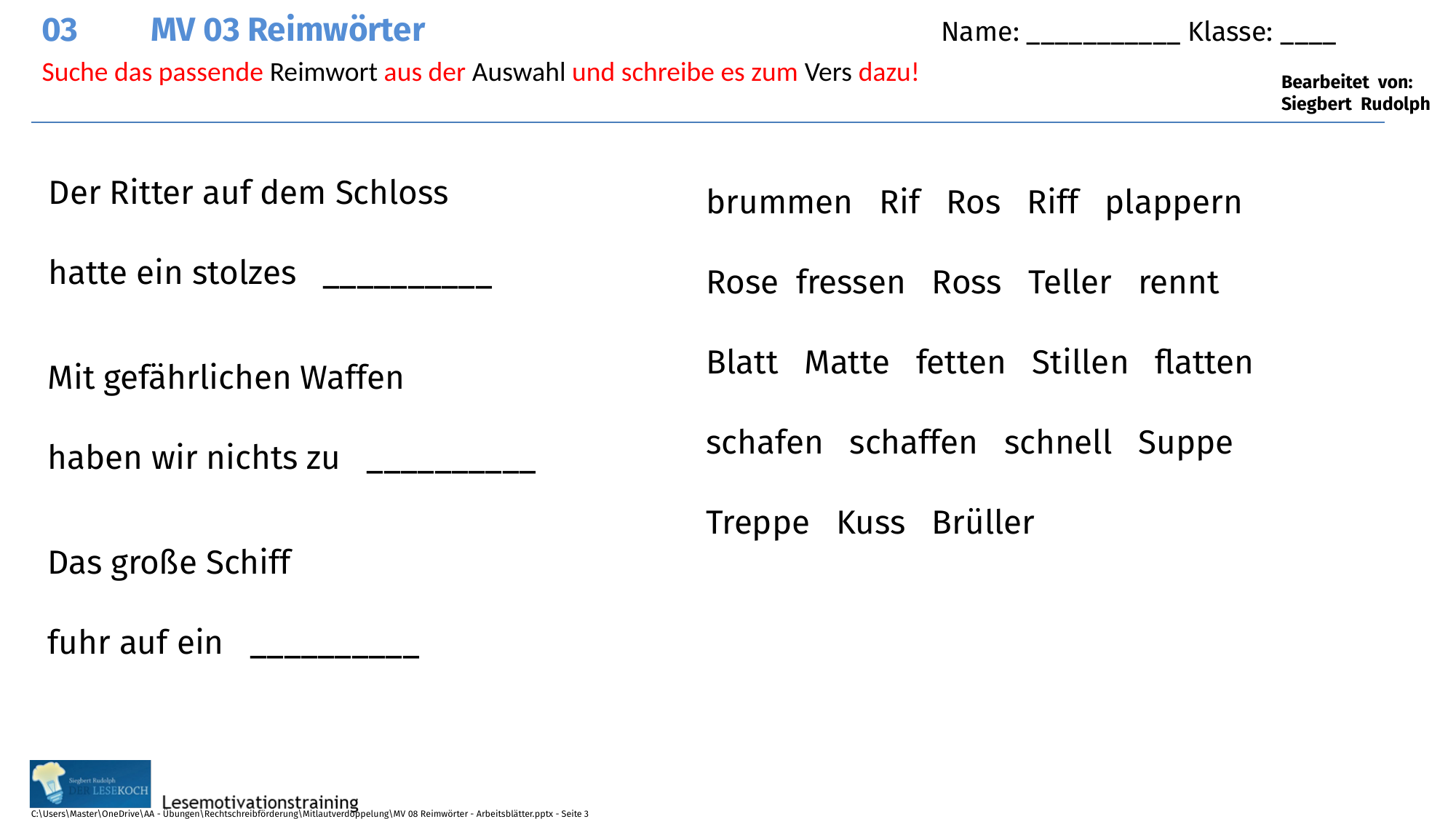

03	MV 03 Reimwörter					   Name: ___________ Klasse: ____
3
Suche das passende Reimwort aus der Auswahl und schreibe es zum Vers dazu!
Der Ritter auf dem Schloss
hatte ein stolzes   __________
brummen   Rif   Ros   Riff   plappern   Rose  fressen   Ross   Teller   rennt Blatt   Matte   fetten   Stillen   flatten   schafen   schaffen   schnell   Suppe   Treppe   Kuss   Brüller

Mit gefährlichen Waffen
haben wir nichts zu   __________

Das große Schiff
fuhr auf ein   __________

C:\Users\Master\OneDrive\AA - Übungen\Rechtschreibförderung\Mitlautverdoppelung\MV 08 Reimwörter - Arbeitsblätter.pptx - Seite 3